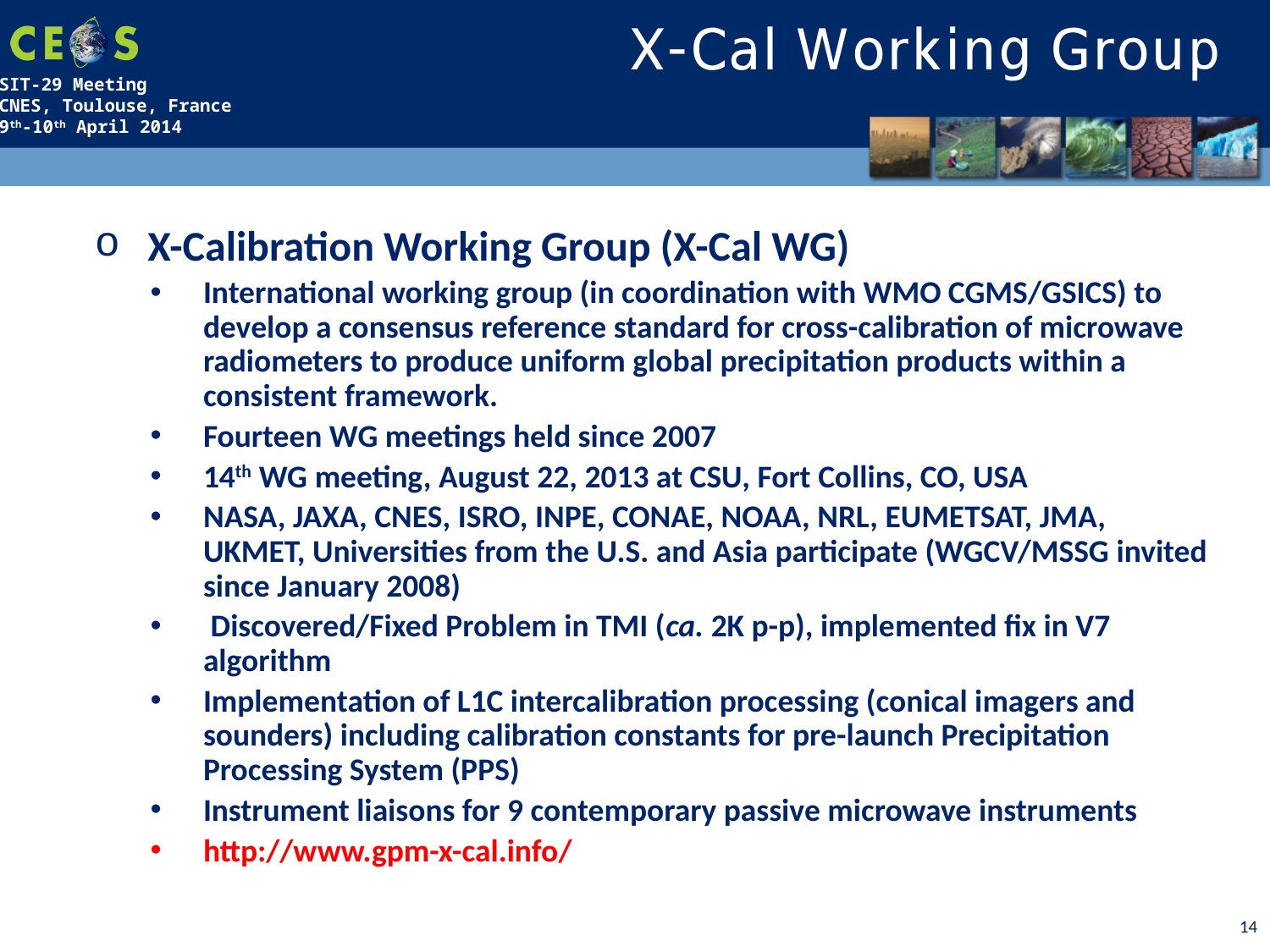

# X-Cal Working Group

X-Calibration Working Group (X-Cal WG)
International working group (in coordination with WMO CGMS/GSICS) to develop a consensus reference standard for cross-calibration of microwave radiometers to produce uniform global precipitation products within a consistent framework.
Fourteen WG meetings held since 2007
14th WG meeting, August 22, 2013 at CSU, Fort Collins, CO, USA
NASA, JAXA, CNES, ISRO, INPE, CONAE, NOAA, NRL, EUMETSAT, JMA, UKMET, Universities from the U.S. and Asia participate (WGCV/MSSG invited since January 2008)
 Discovered/Fixed Problem in TMI (ca. 2K p-p), implemented fix in V7 algorithm
Implementation of L1C intercalibration processing (conical imagers and sounders) including calibration constants for pre-launch Precipitation Processing System (PPS)
Instrument liaisons for 9 contemporary passive microwave instruments
http://www.gpm-x-cal.info/

14